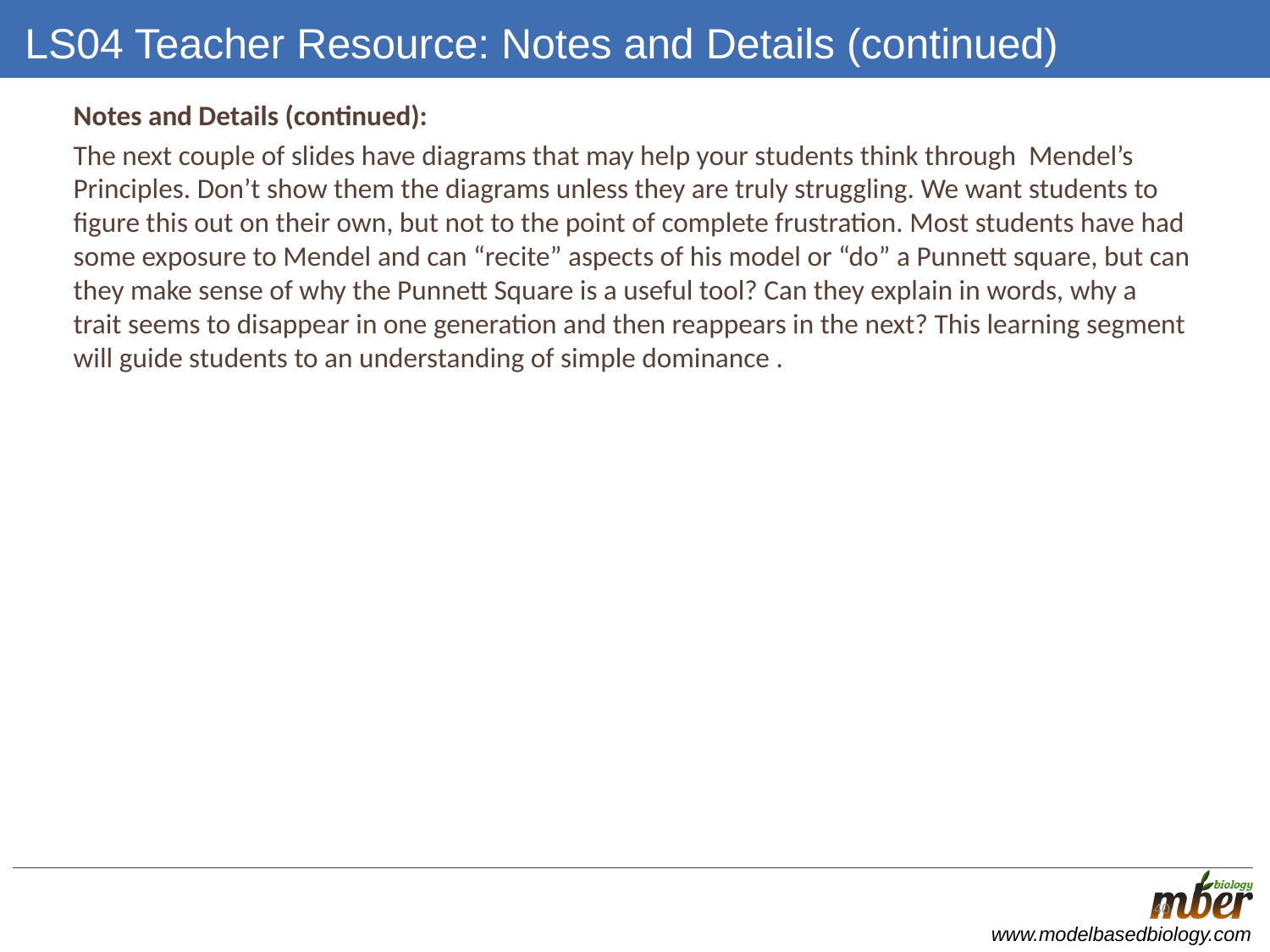

# LS04 Teacher Resource: Notes and Details (continued)
Notes and Details (continued):
The next couple of slides have diagrams that may help your students think through  Mendel’s Principles. Don’t show them the diagrams unless they are truly struggling. We want students to figure this out on their own, but not to the point of complete frustration. Most students have had some exposure to Mendel and can “recite” aspects of his model or “do” a Punnett square, but can they make sense of why the Punnett Square is a useful tool? Can they explain in words, why a trait seems to disappear in one generation and then reappears in the next? This learning segment will guide students to an understanding of simple dominance .
40